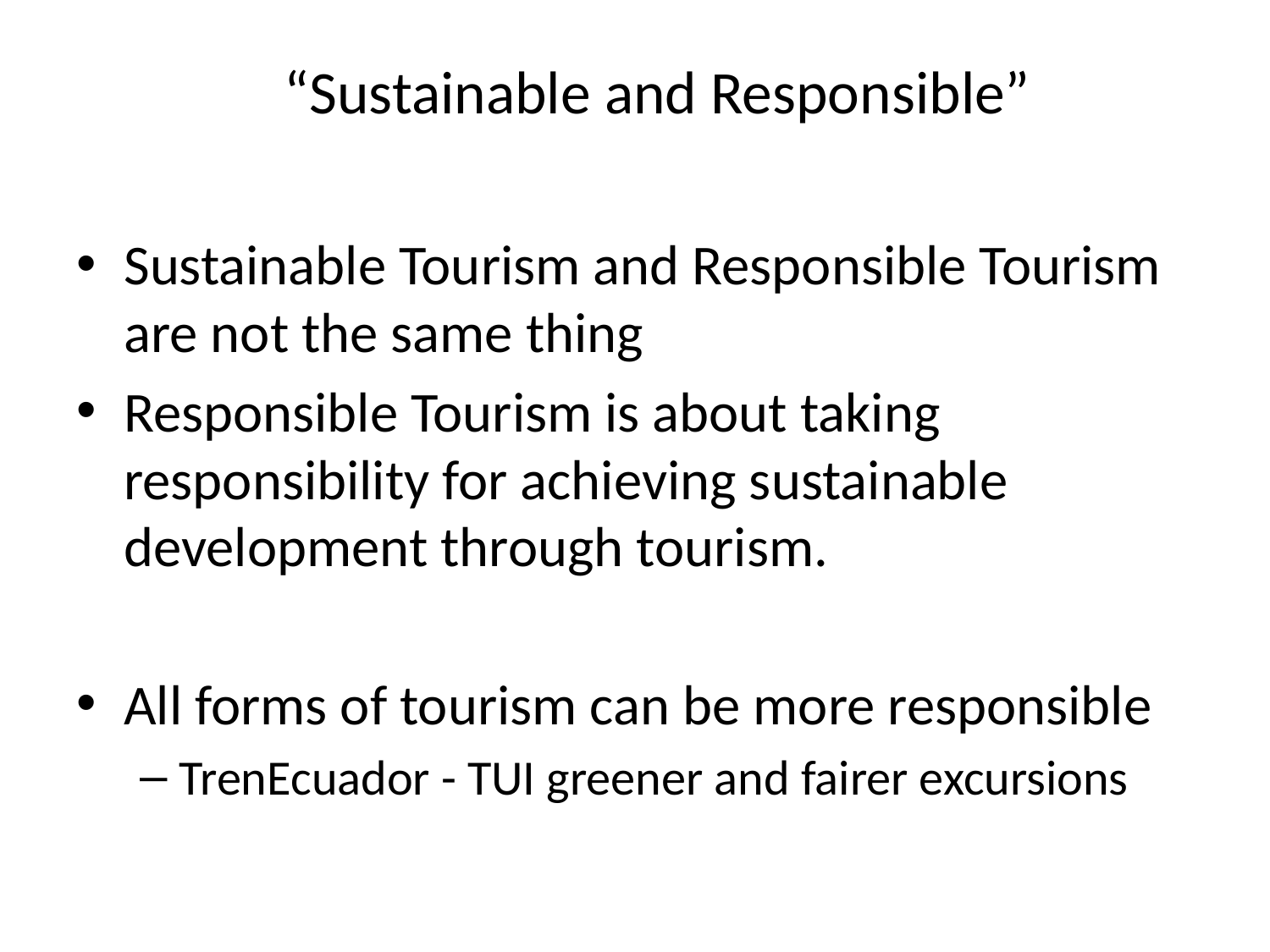

# “Sustainable and Responsible”
Sustainable Tourism and Responsible Tourism are not the same thing
Responsible Tourism is about taking responsibility for achieving sustainable development through tourism.

All forms of tourism can be more responsible
TrenEcuador - TUI greener and fairer excursions